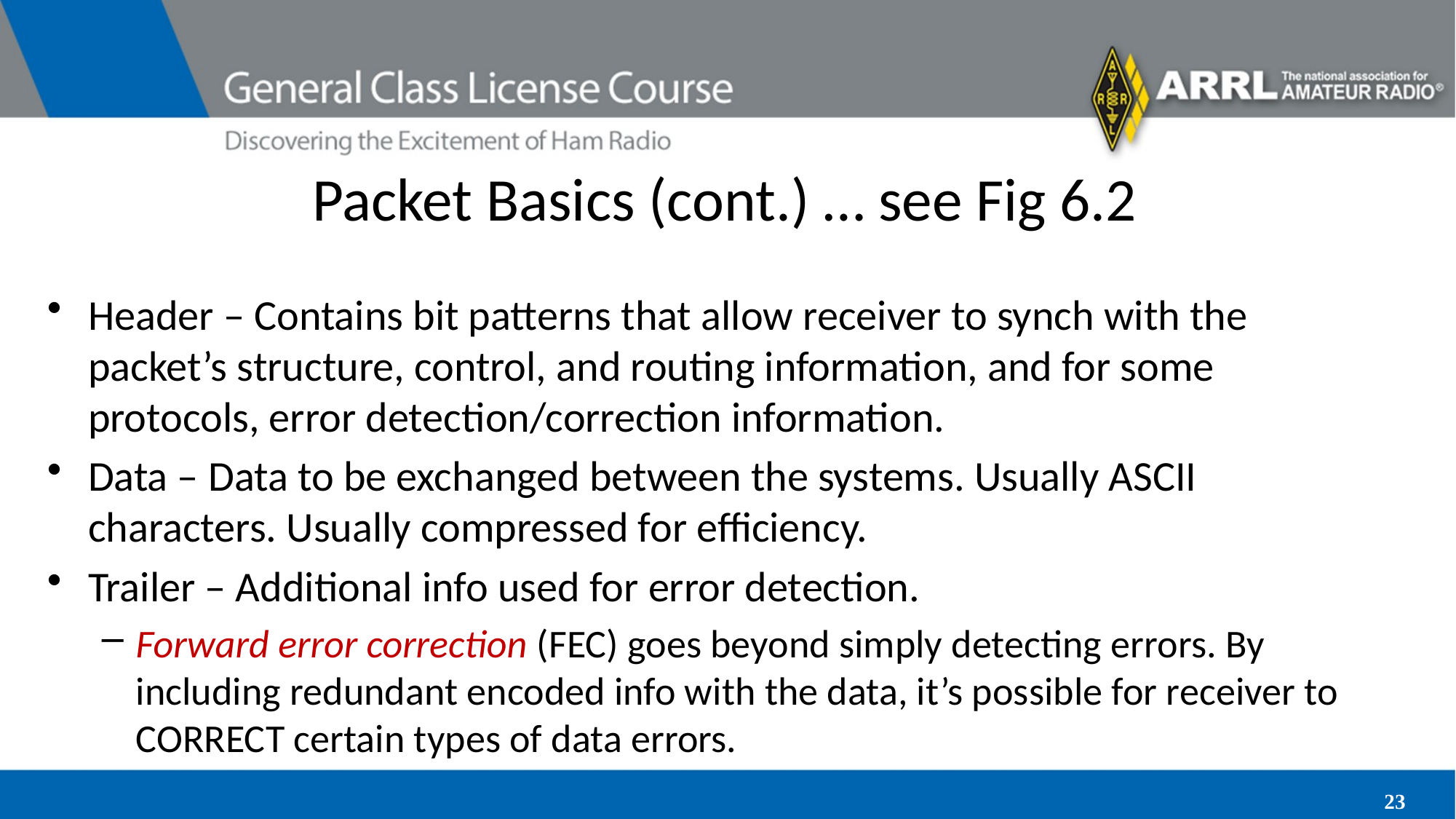

# Packet Basics (cont.) … see Fig 6.2
Header – Contains bit patterns that allow receiver to synch with the packet’s structure, control, and routing information, and for some protocols, error detection/correction information.
Data – Data to be exchanged between the systems. Usually ASCII characters. Usually compressed for efficiency.
Trailer – Additional info used for error detection.
Forward error correction (FEC) goes beyond simply detecting errors. By including redundant encoded info with the data, it’s possible for receiver to CORRECT certain types of data errors.